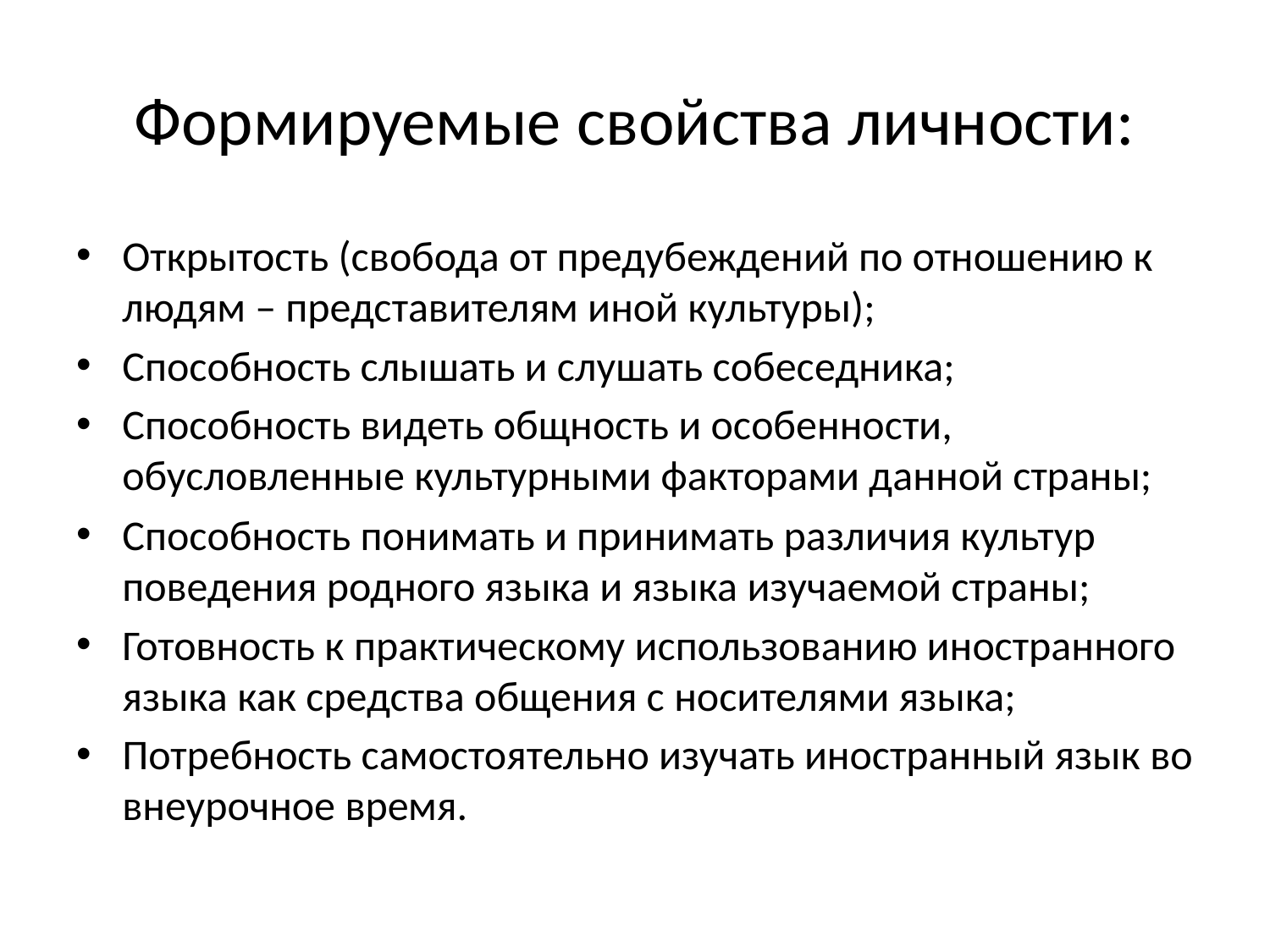

# Формируемые свойства личности:
Открытость (свобода от предубеждений по отношению к людям – представителям иной культуры);
Способность слышать и слушать собеседника;
Способность видеть общность и особенности, обусловленные культурными факторами данной страны;
Способность понимать и принимать различия культур поведения родного языка и языка изучаемой страны;
Готовность к практическому использованию иностранного языка как средства общения с носителями языка;
Потребность самостоятельно изучать иностранный язык во внеурочное время.